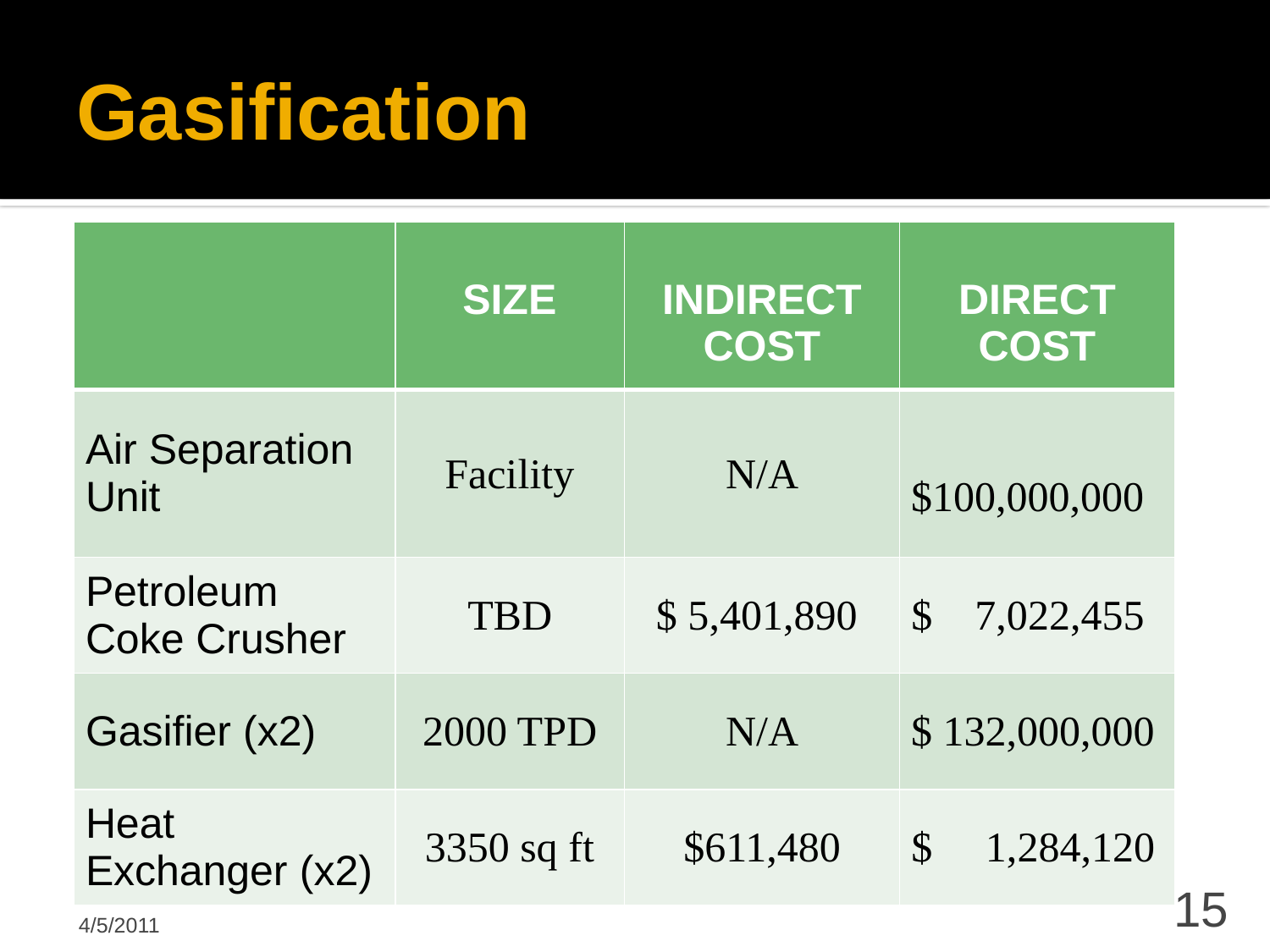

# Gasification
|  | SIZE | INDIRECT COST | DIRECT COST |
| --- | --- | --- | --- |
| Air Separation Unit | Facility | N/A | $100,000,000 |
| Petroleum Coke Crusher | TBD | $ 5,401,890 | $ 7,022,455 |
| Gasifier (x2) | 2000 TPD | N/A | $ 132,000,000 |
| Heat Exchanger (x2) | 3350 sq ft | $611,480 | $ 1,284,120 |
4/5/2011
15